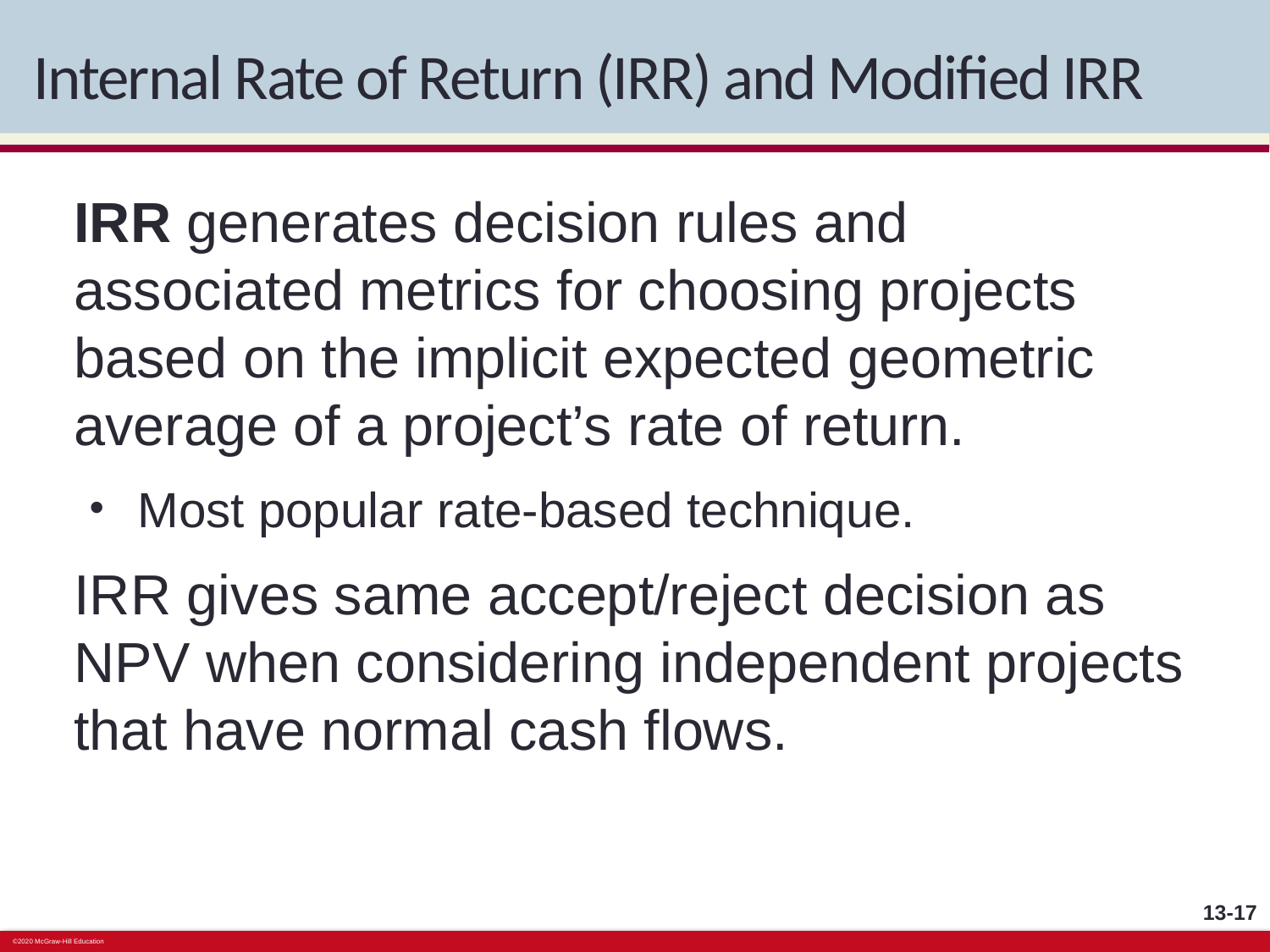

# Internal Rate of Return (IRR) and Modified IRR
IRR generates decision rules and associated metrics for choosing projects based on the implicit expected geometric average of a project’s rate of return.
Most popular rate-based technique.
IRR gives same accept/reject decision as NPV when considering independent projects that have normal cash flows.